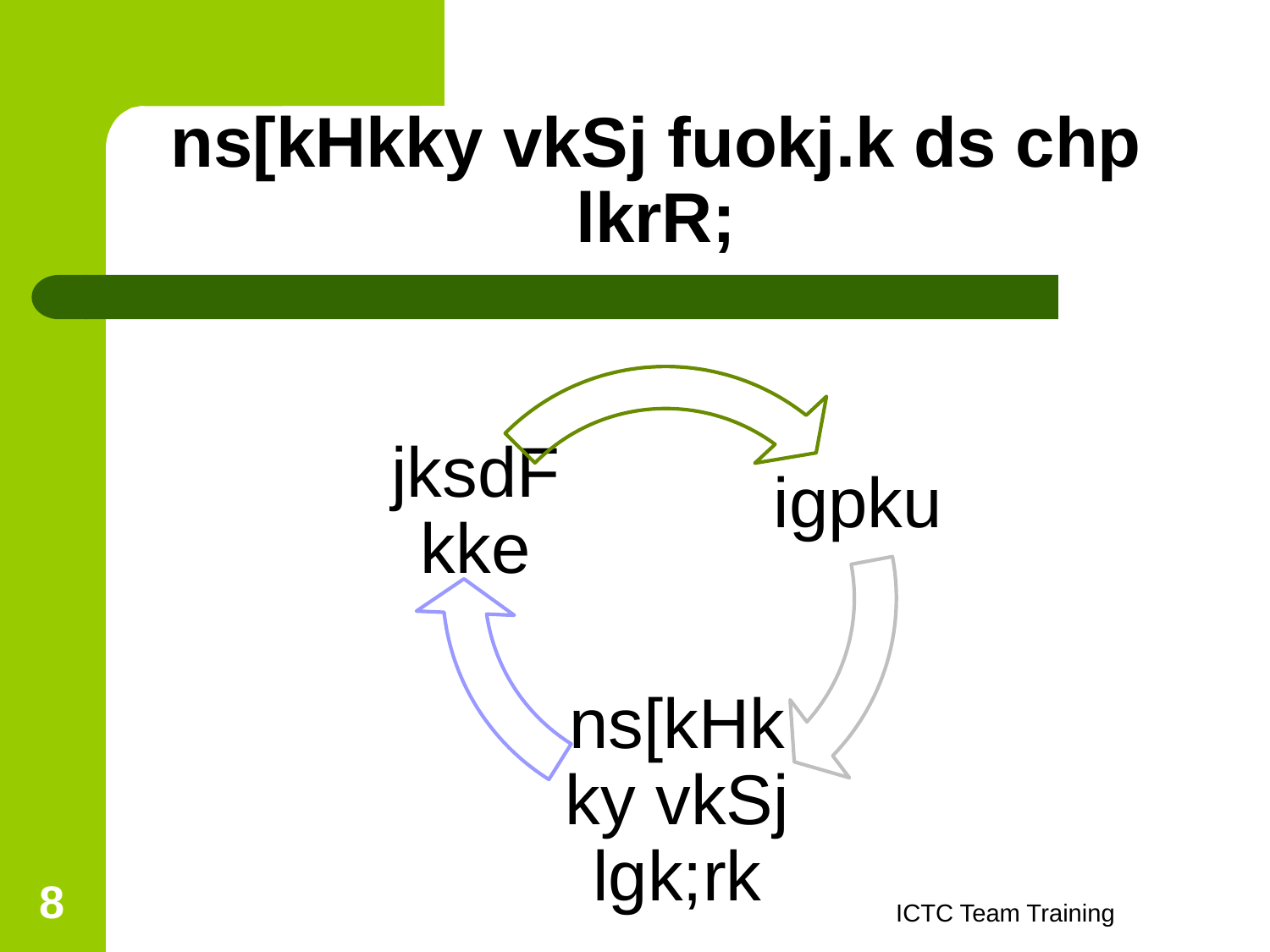

# ns[kHkky vkSj fuokj.k ds chp lkrR;
igpku
ns[kHkky vkSj lgk;rk
jksdFkke
8
ICTC Team Training